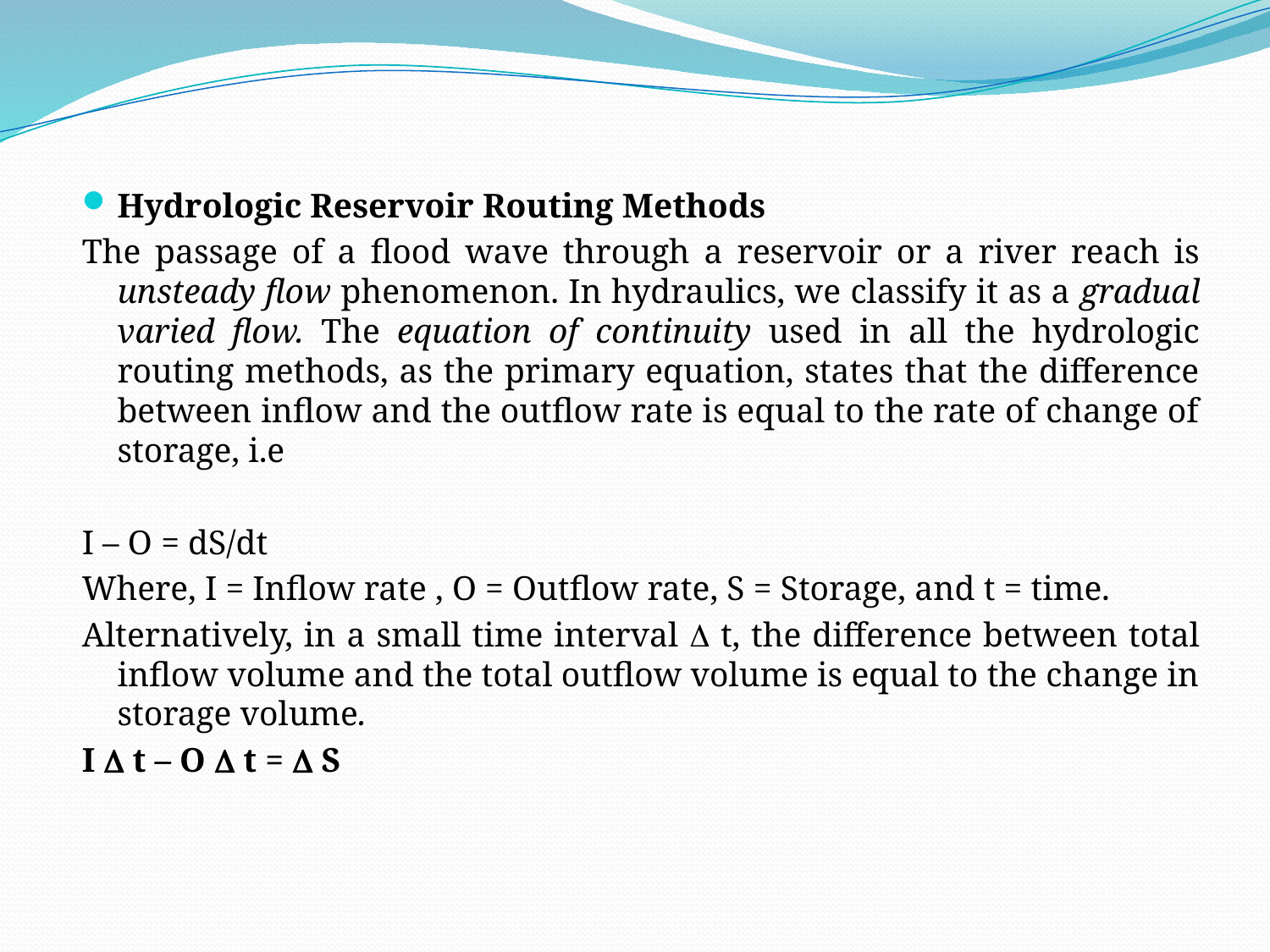

Hydrologic Reservoir Routing Methods
The passage of a flood wave through a reservoir or a river reach is unsteady flow phenomenon. In hydraulics, we classify it as a gradual varied flow. The equation of continuity used in all the hydrologic routing methods, as the primary equation, states that the difference between inflow and the outflow rate is equal to the rate of change of storage, i.e

I – O = dS/dt
Where, I = Inflow rate , O = Outflow rate, S = Storage, and t = time.
Alternatively, in a small time interval Δ t, the difference between total inflow volume and the total outflow volume is equal to the change in storage volume.
I Δ t – O Δ t = Δ S